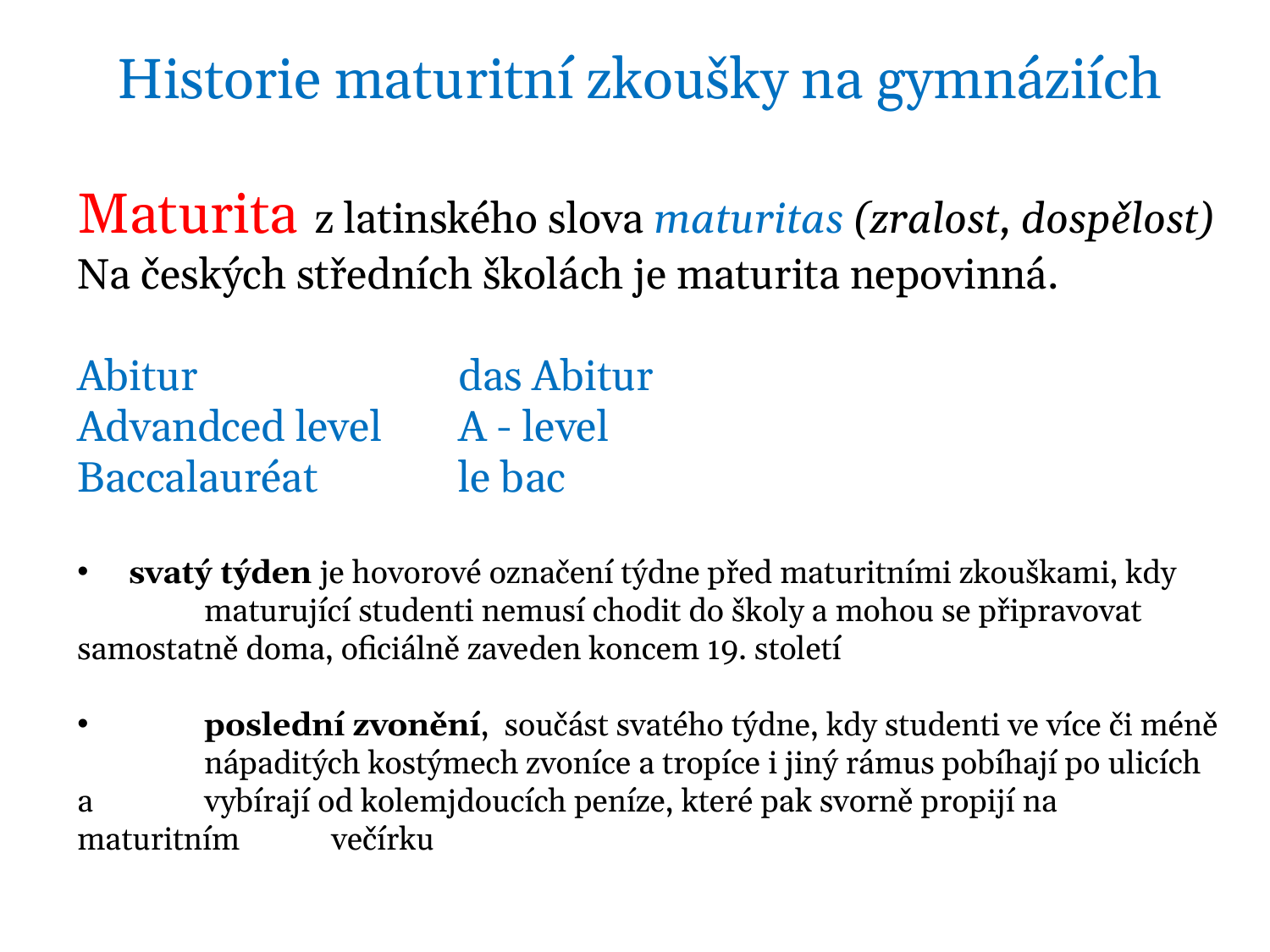

Historie maturitní zkoušky na gymnáziích
Maturita z latinského slova maturitas (zralost, dospělost)
Na českých středních školách je maturita nepovinná.

Abitur			das Abitur
Advandced level 	A - level
Baccalauréat		le bac

     svatý týden je hovorové označení týdne před maturitními zkouškami, kdy      	maturující studenti nemusí chodit do školy a mohou se připravovat 	samostatně doma, oficiálně zaveden koncem 19. století

 	poslední zvonění,  součást svatého týdne, kdy studenti ve více či méně 	nápaditých kostýmech zvoníce a tropíce i jiný rámus pobíhají po ulicích a 	vybírají od kolemjdoucích peníze, které pak svorně propijí na maturitním 	večírku